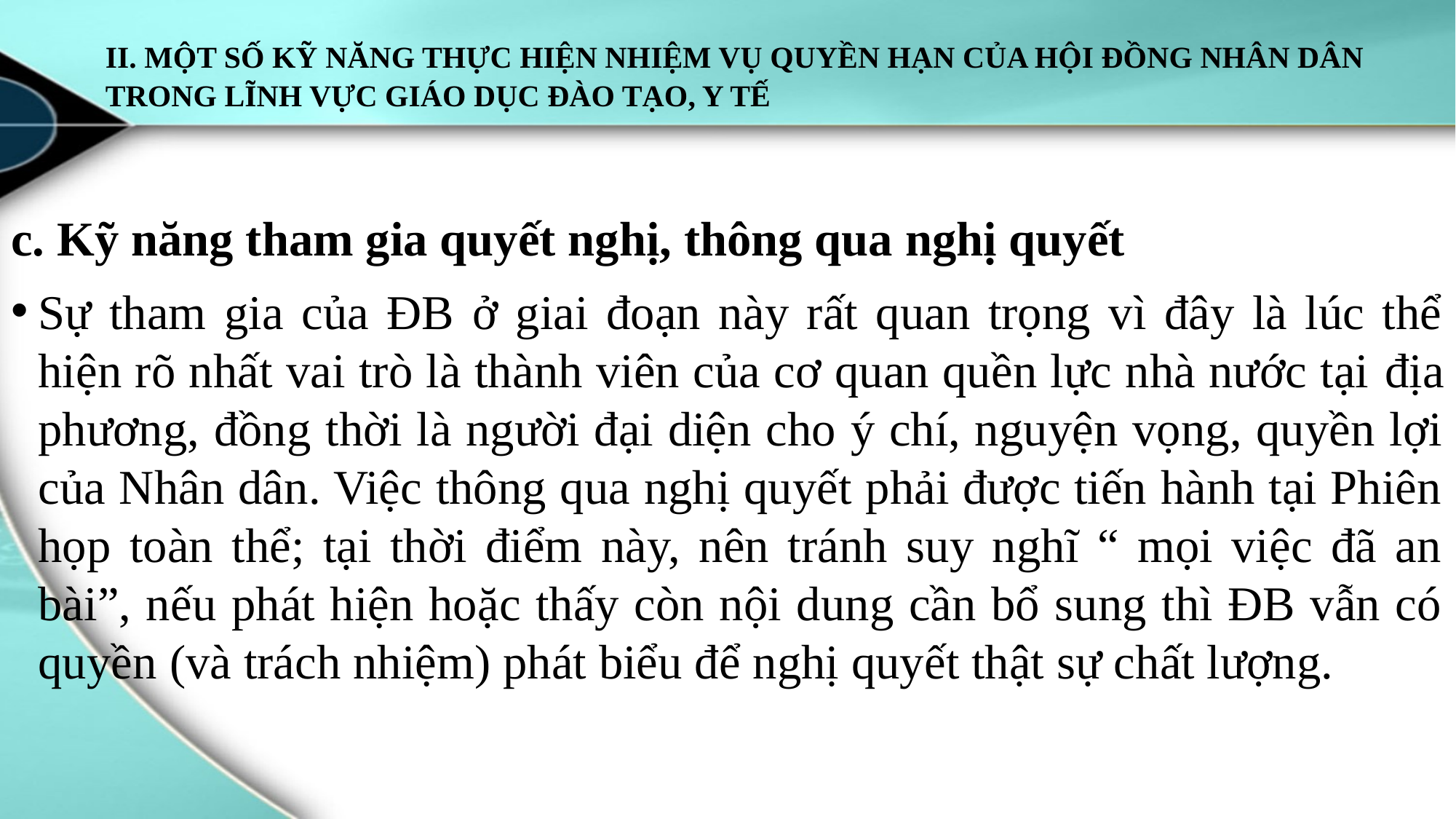

# II. MỘT SỐ KỸ NĂNG THỰC HIỆN NHIỆM VỤ QUYỀN HẠN CỦA HỘI ĐỒNG NHÂN DÂN TRONG LĨNH VỰC GIÁO DỤC ĐÀO TẠO, Y TẾ
c. Kỹ năng tham gia quyết nghị, thông qua nghị quyết
Sự tham gia của ĐB ở giai đoạn này rất quan trọng vì đây là lúc thể hiện rõ nhất vai trò là thành viên của cơ quan quền lực nhà nước tại địa phương, đồng thời là người đại diện cho ý chí, nguyện vọng, quyền lợi của Nhân dân. Việc thông qua nghị quyết phải được tiến hành tại Phiên họp toàn thể; tại thời điểm này, nên tránh suy nghĩ “ mọi việc đã an bài”, nếu phát hiện hoặc thấy còn nội dung cần bổ sung thì ĐB vẫn có quyền (và trách nhiệm) phát biểu để nghị quyết thật sự chất lượng.